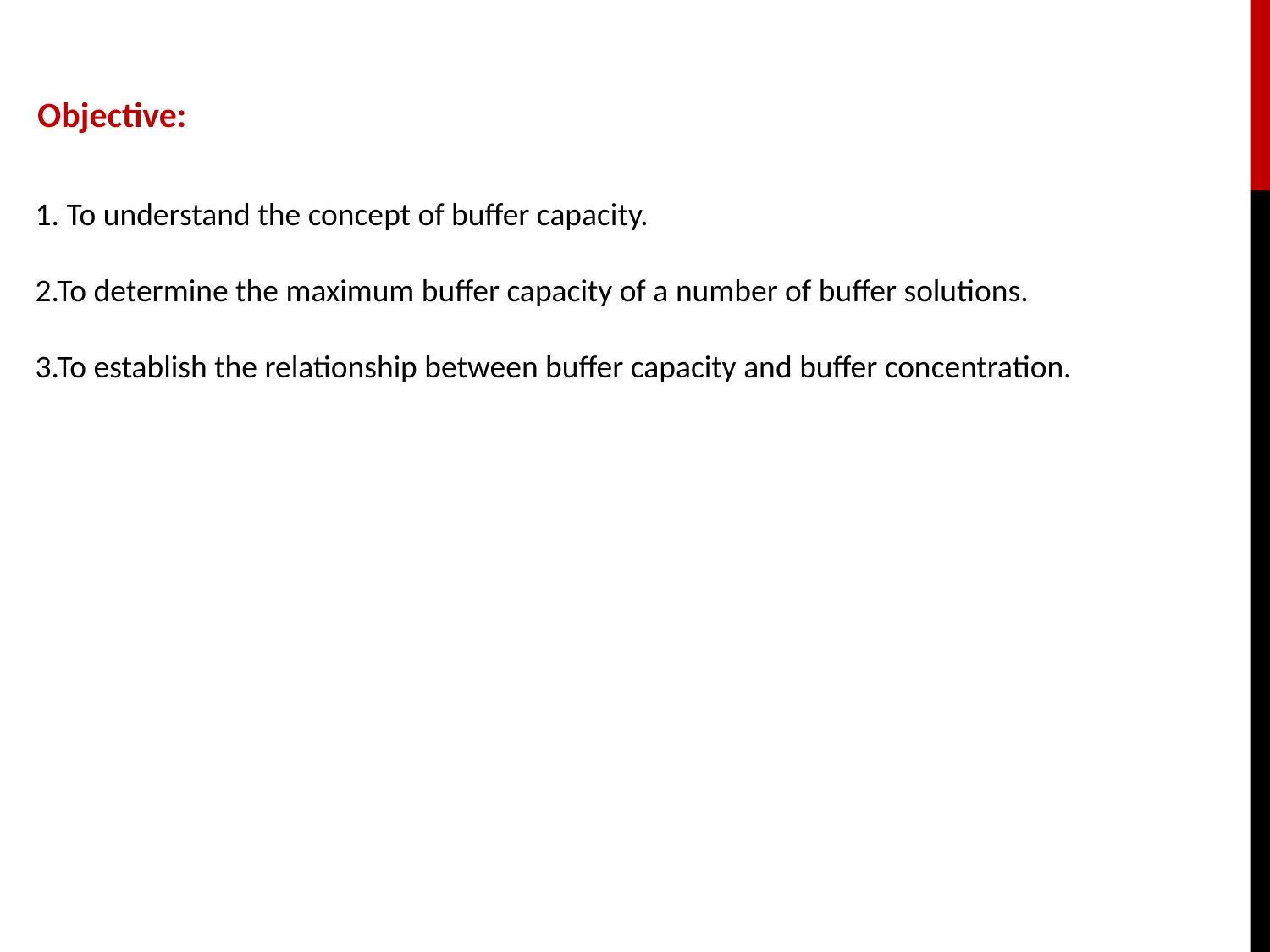

Objective:

1. To understand the concept of buffer capacity.

2.To determine the maximum buffer capacity of a number of buffer solutions.

3.To establish the relationship between buffer capacity and buffer concentration.